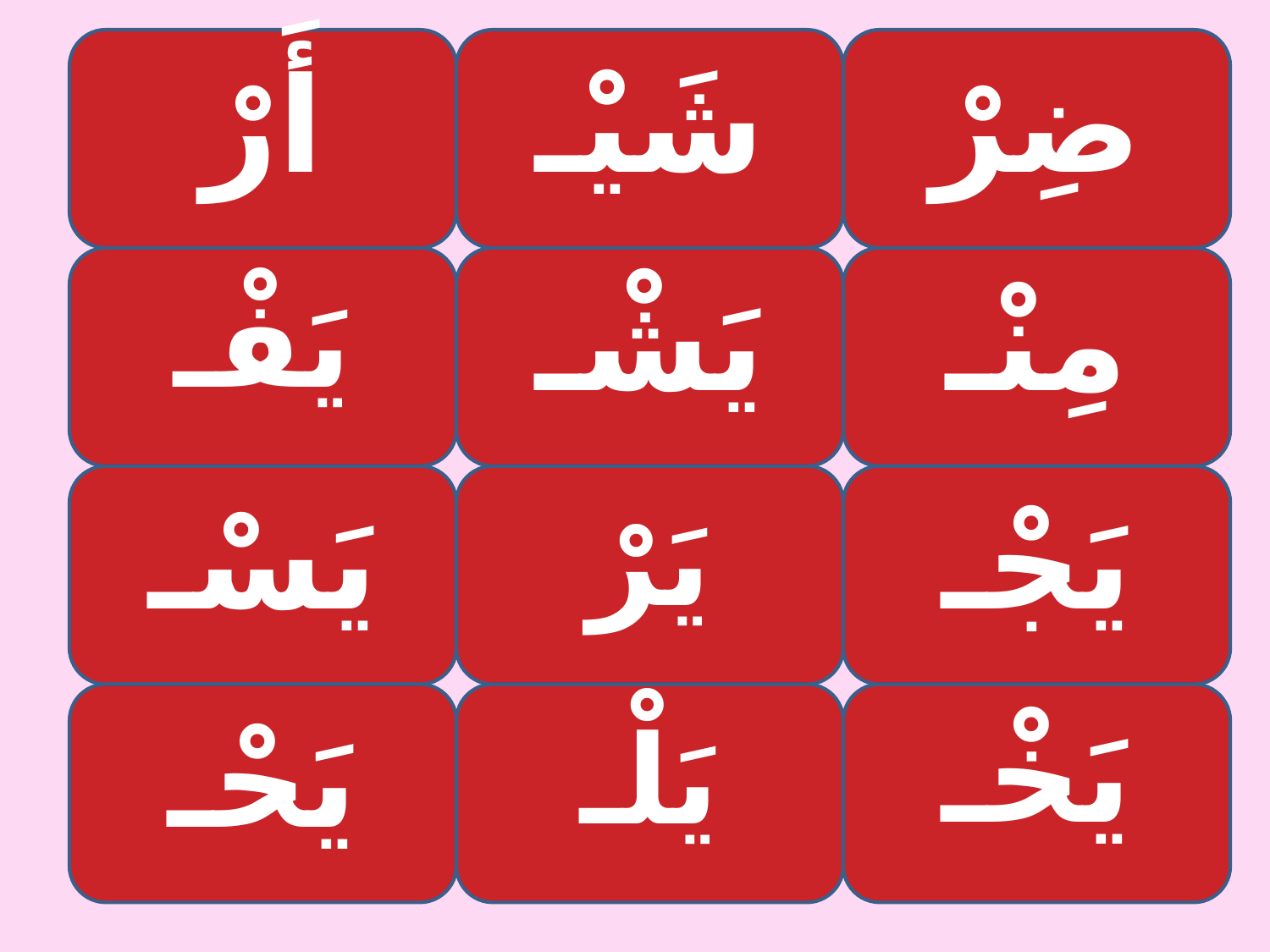

أَرْ

شَيْـ

ضِرْ

يَفْـ

يَشْـ

مِنْـ

يَسْـ

يَرْ

يَجْـ

يَحْـ

يَلْـ

يَخْـ